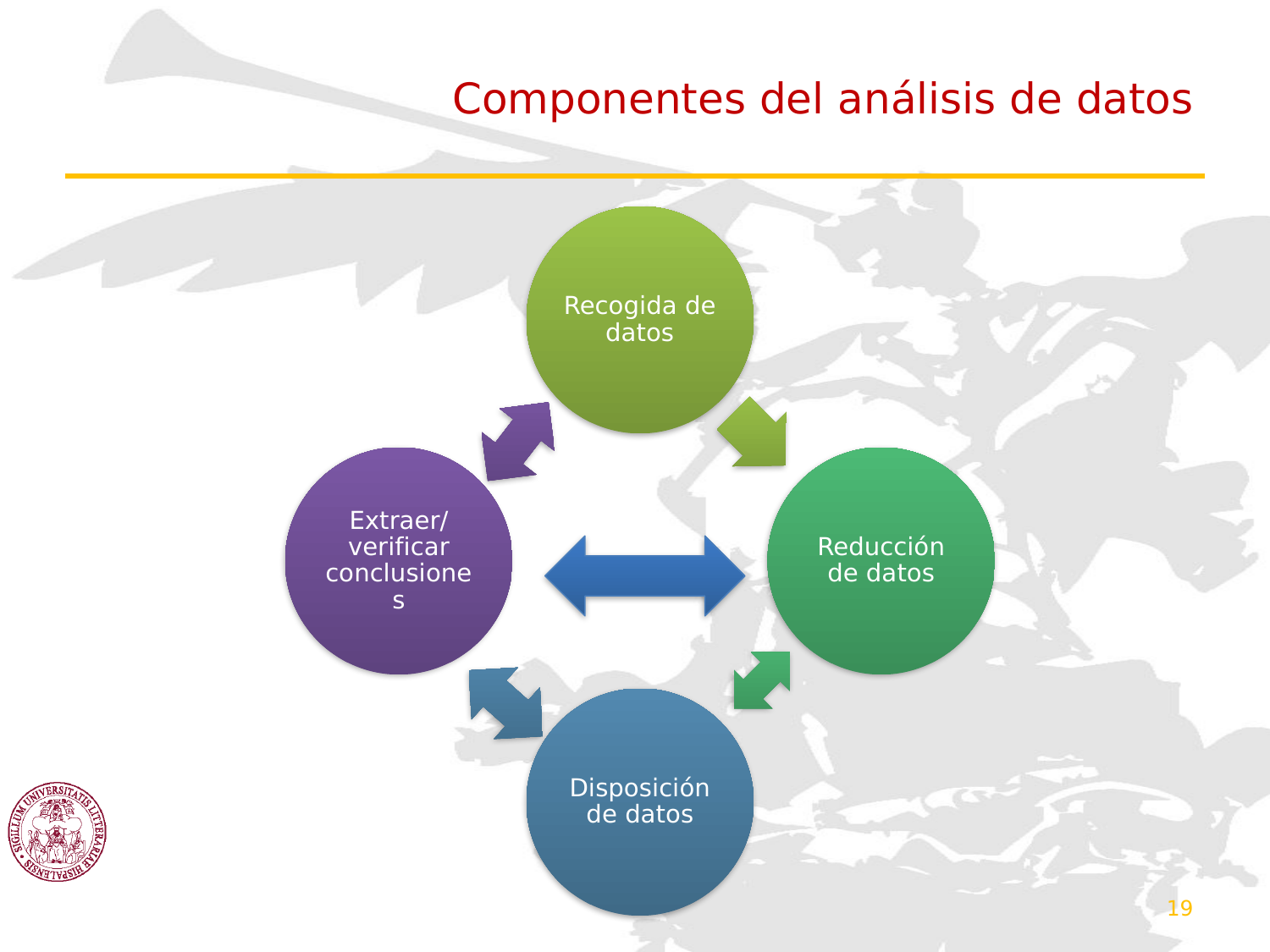

# Componentes del análisis de datos
Recogida de datos

Reducción de datos

Disposición de datos

Extraer/verificar conclusiones

19